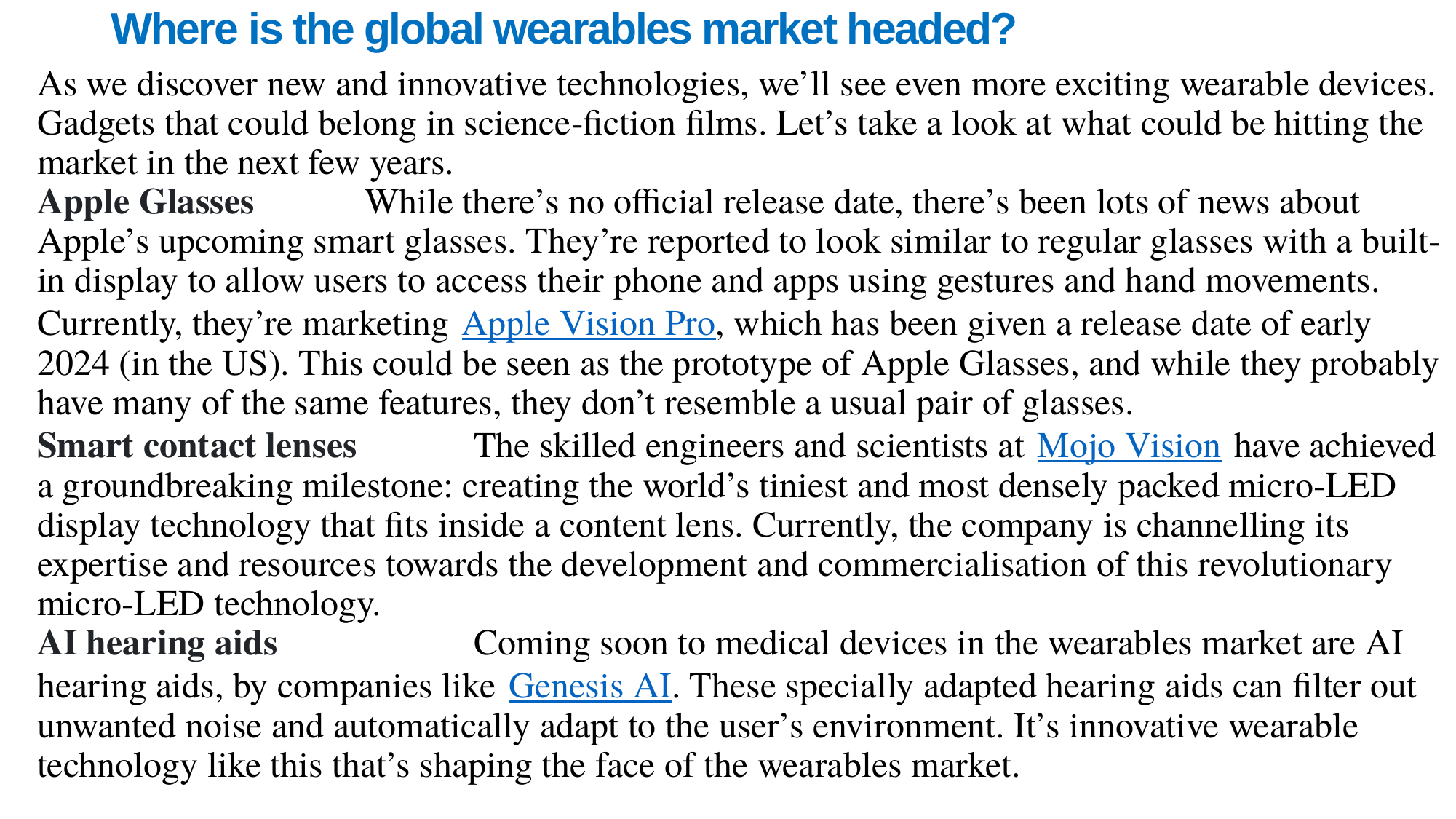

# Where is the global wearables market headed?
As we discover new and innovative technologies, we’ll see even more exciting wearable devices. Gadgets that could belong in science-fiction films. Let’s take a look at what could be hitting the market in the next few years.
Apple Glasses		While there’s no official release date, there’s been lots of news about Apple’s upcoming smart glasses. They’re reported to look similar to regular glasses with a built-in display to allow users to access their phone and apps using gestures and hand movements.
Currently, they’re marketing Apple Vision Pro, which has been given a release date of early 2024 (in the US). This could be seen as the prototype of Apple Glasses, and while they probably have many of the same features, they don’t resemble a usual pair of glasses.
Smart contact lenses		The skilled engineers and scientists at Mojo Vision have achieved a groundbreaking milestone: creating the world’s tiniest and most densely packed micro-LED display technology that fits inside a content lens. Currently, the company is channelling its expertise and resources towards the development and commercialisation of this revolutionary micro-LED technology.
AI hearing aids		Coming soon to medical devices in the wearables market are AI hearing aids, by companies like Genesis AI. These specially adapted hearing aids can filter out unwanted noise and automatically adapt to the user’s environment. It’s innovative wearable technology like this that’s shaping the face of the wearables market.